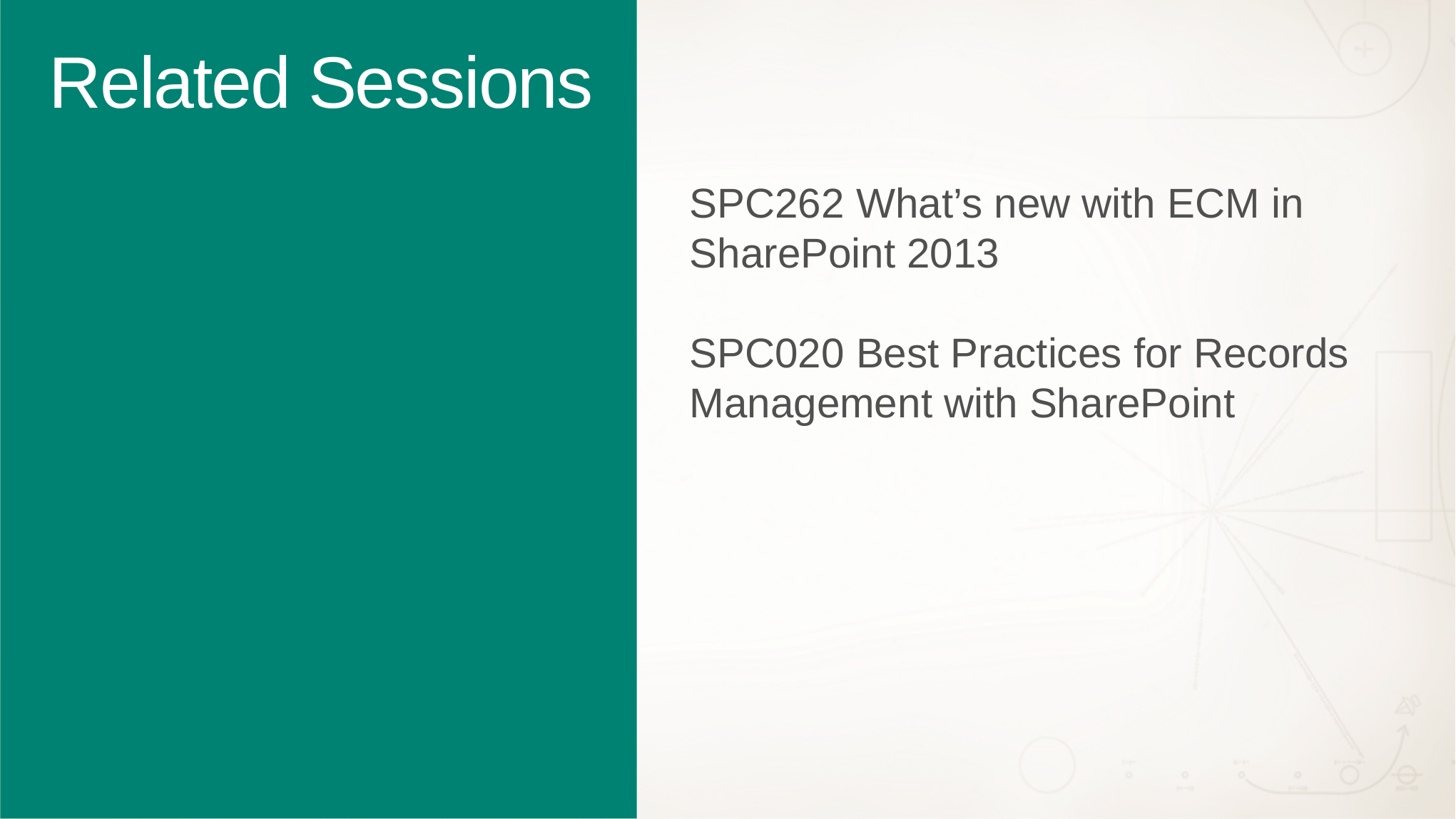

# Related Sessions
SPC262 What’s new with ECM in SharePoint 2013

SPC020 Best Practices for Records Management with SharePoint